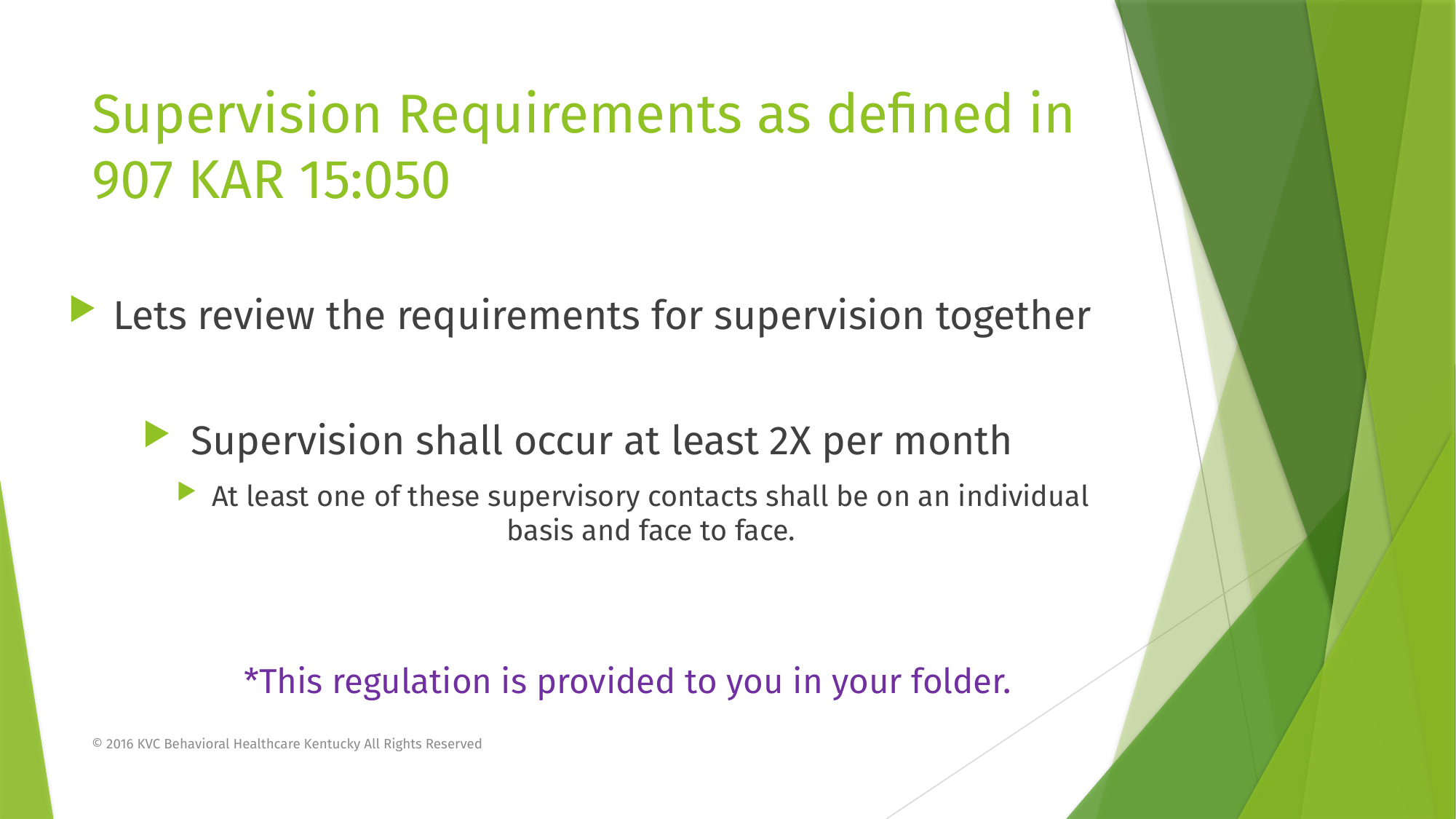

# Supervision Requirements as defined in 907 KAR 15:050
Lets review the requirements for supervision together

Supervision shall occur at least 2X per month
At least one of these supervisory contacts shall be on an individual basis and face to face.

*This regulation is provided to you in your folder.
© 2016 KVC Behavioral Healthcare Kentucky All Rights Reserved